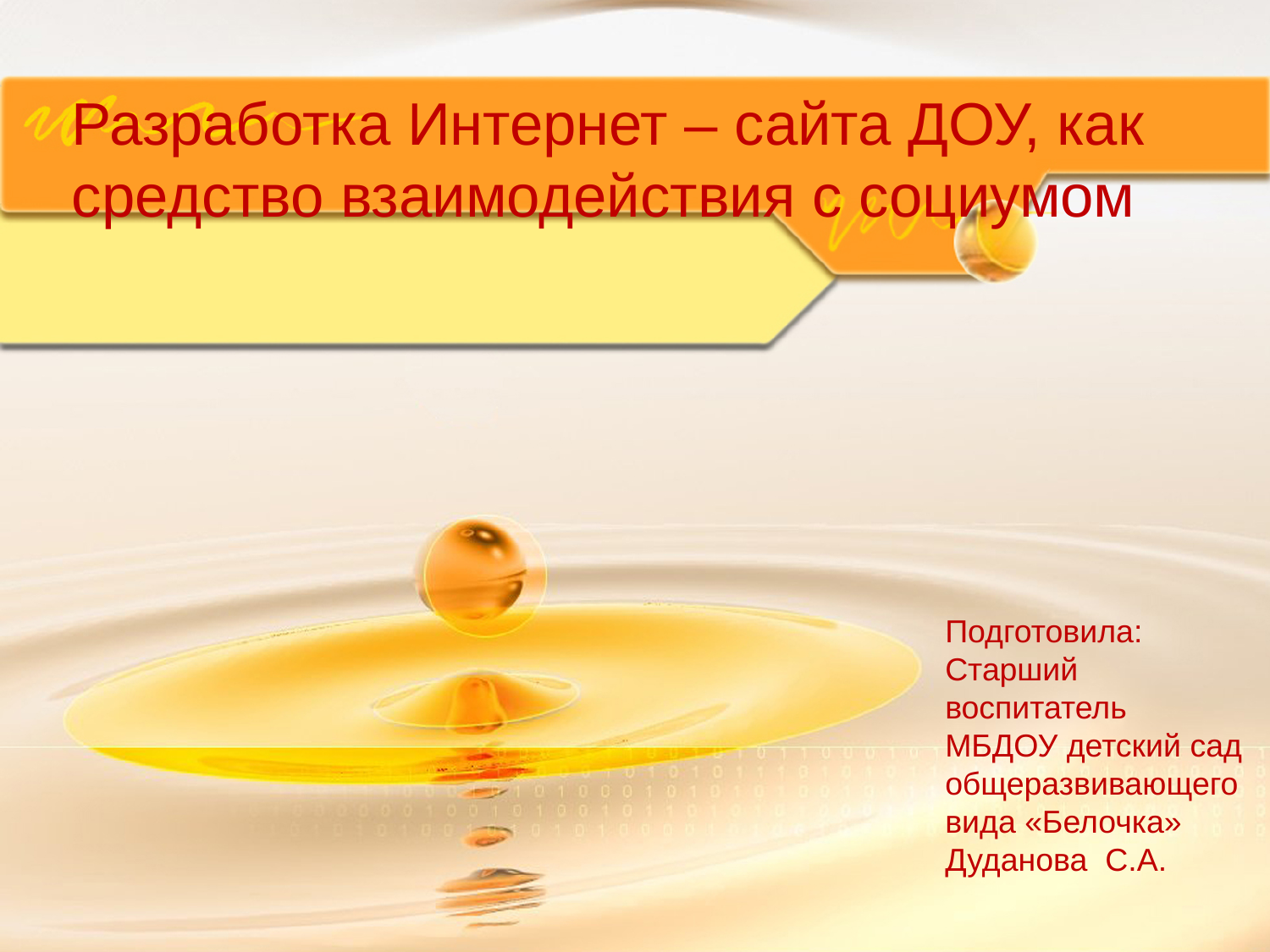

Разработка Интернет – сайта ДОУ, как средство взаимодействия с социумом
Подготовила:
Старший воспитатель
МБДОУ детский сад
общеразвивающего вида «Белочка»
Дуданова  С.А.